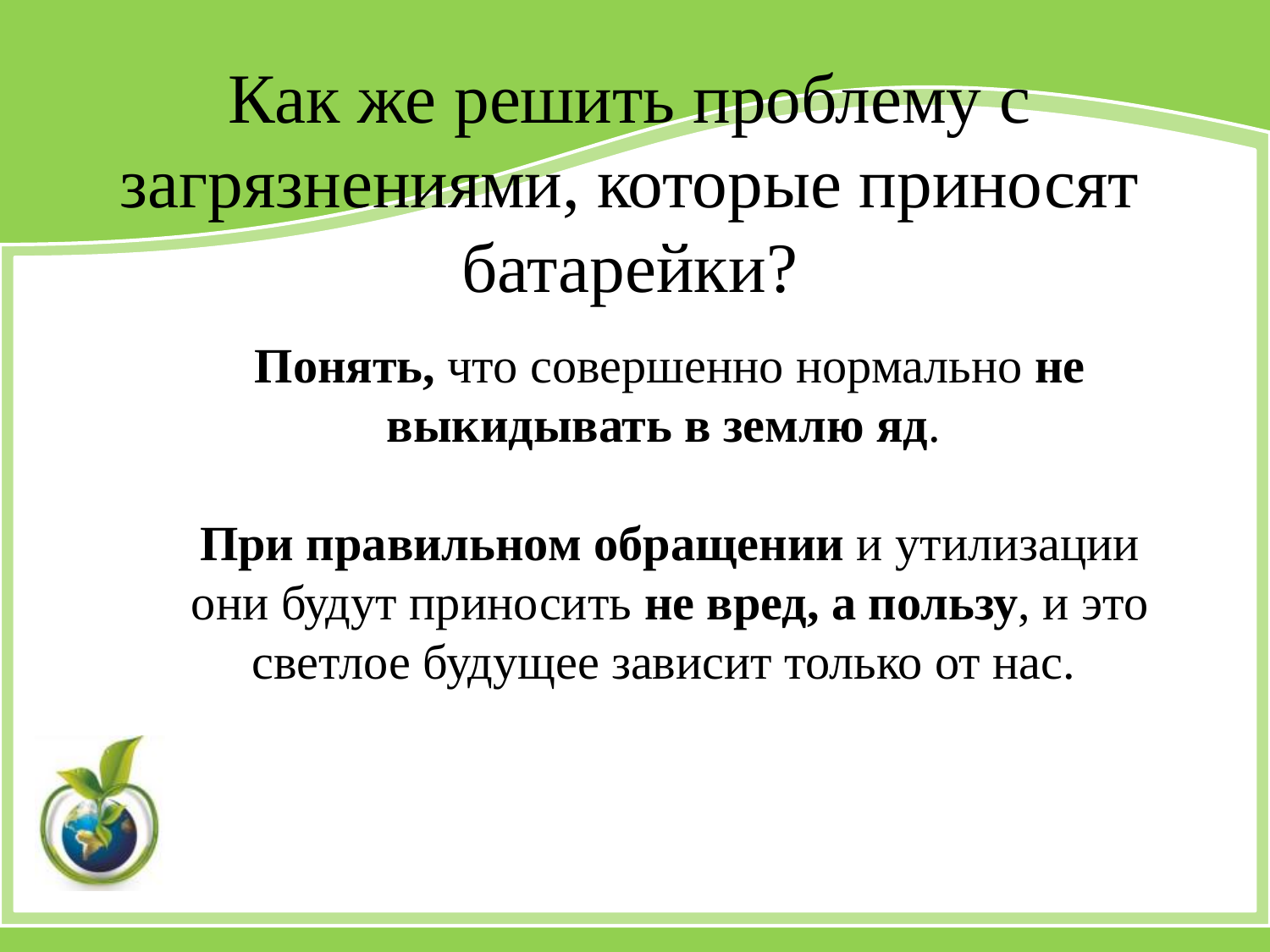

Как же решить проблему с загрязнениями, которые приносят батарейки?
Понять, что совершенно нормально не выкидывать в землю яд.

При правильном обращении и утилизации они будут приносить не вред, а пользу, и это светлое будущее зависит только от нас.